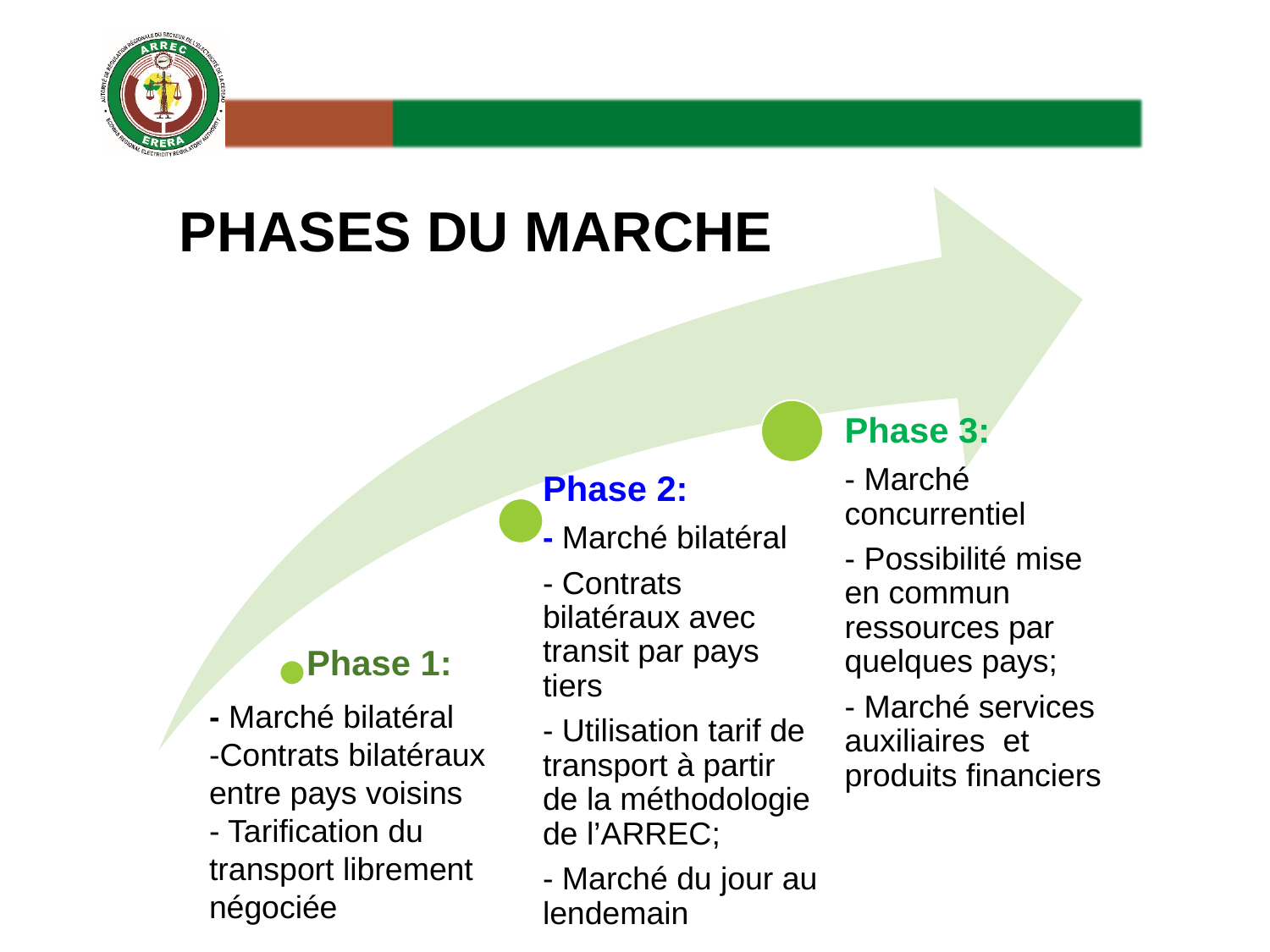

Phase 1:
- Marché bilatéral
-Contrats bilatéraux entre pays voisins
- Tarification du transport librement négociée
Phase 2:
- Marché bilatéral
- Contrats bilatéraux avec transit par pays tiers
- Utilisation tarif de transport à partir de la méthodologie de l’ARREC;
- Marché du jour au lendemain

Phase 3:
- Marché concurrentiel
- Possibilité mise en commun ressources par quelques pays;
- Marché services auxiliaires  et produits financiers
# PHASES DU MARCHE